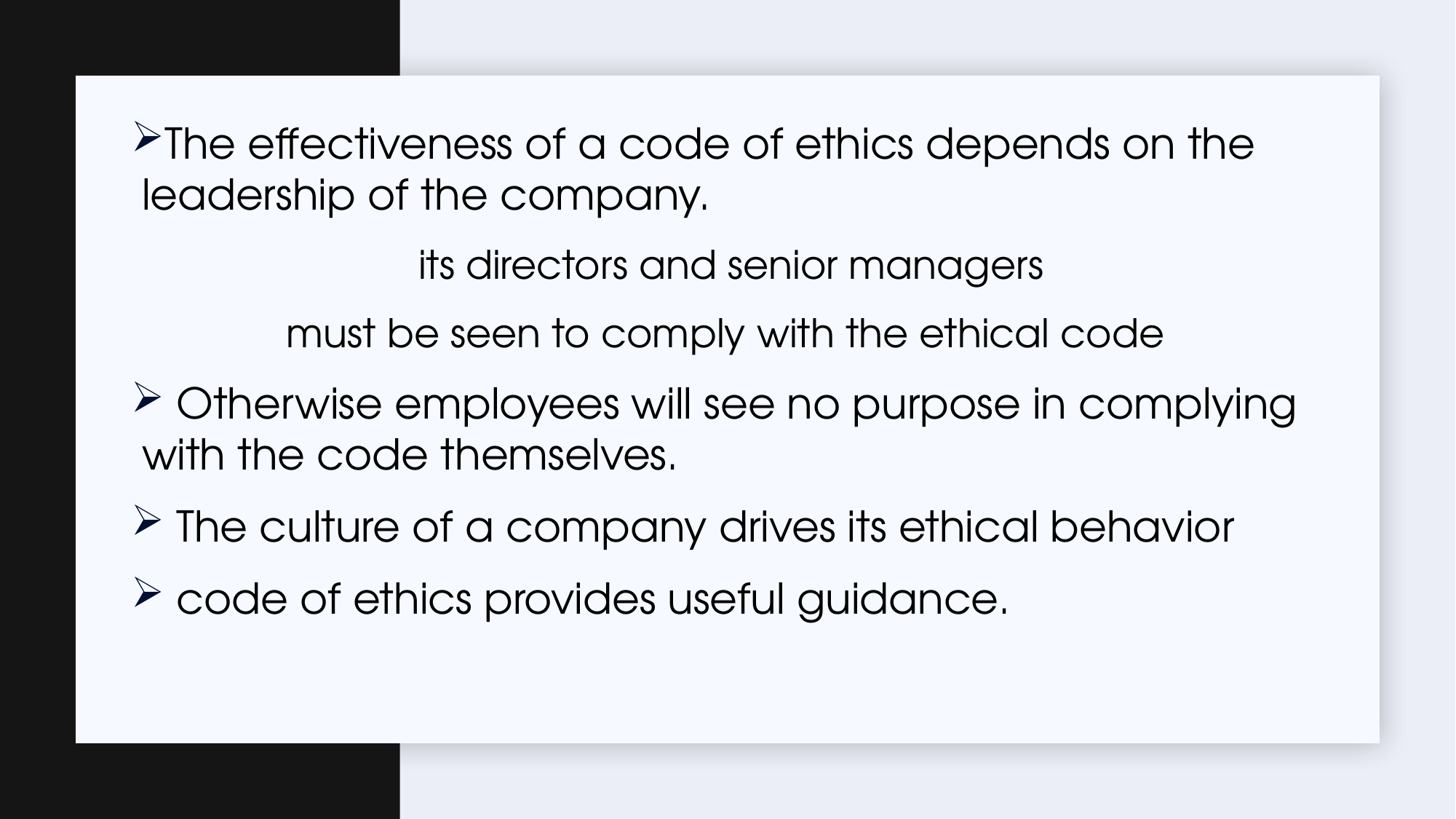

The effectiveness of a code of ethics depends on the leadership of the company.
its directors and senior managers
must be seen to comply with the ethical code
 Otherwise employees will see no purpose in complying with the code themselves.
 The culture of a company drives its ethical behavior
 code of ethics provides useful guidance.